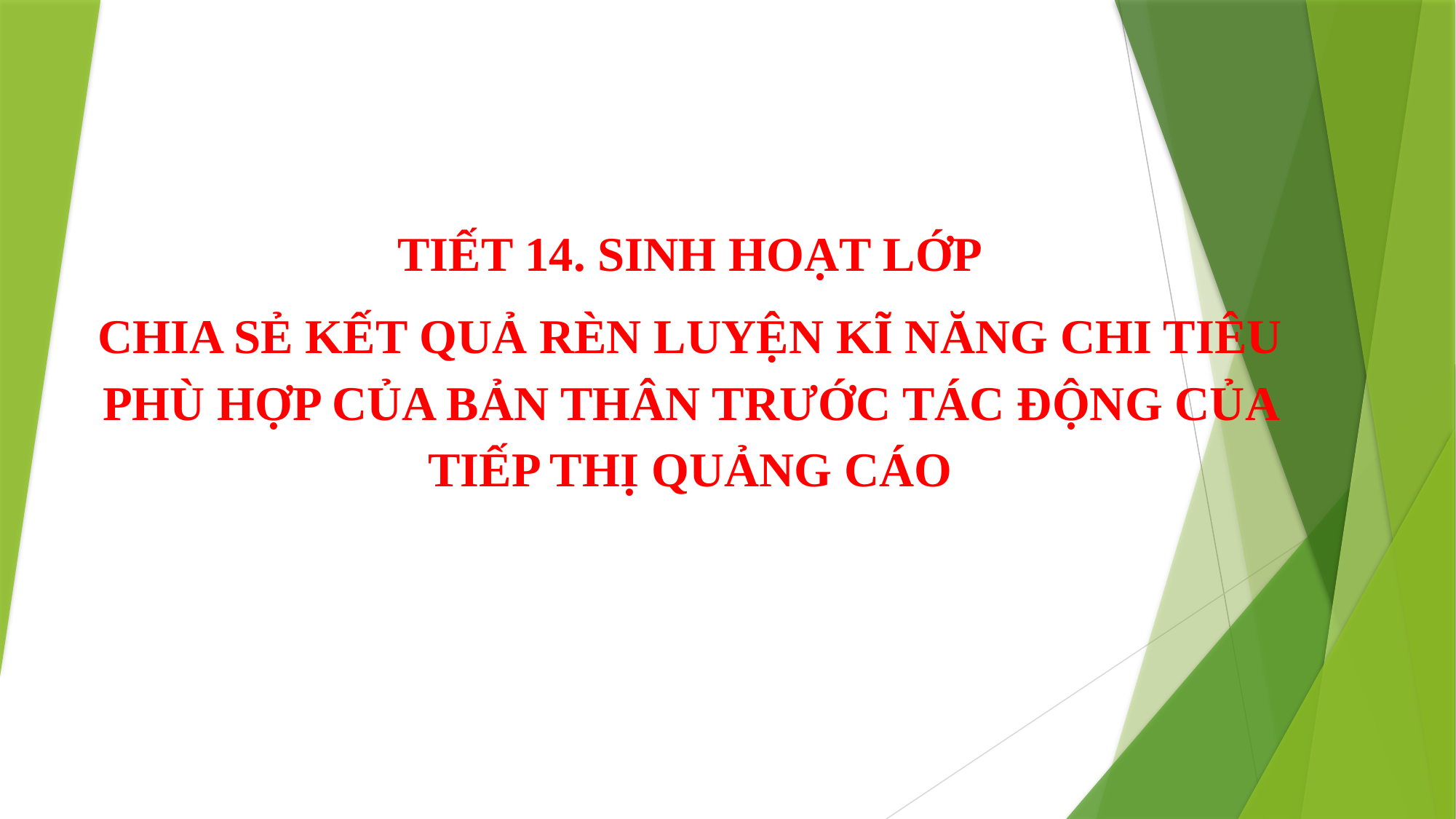

TIẾT 14. SINH HOẠT LỚP
CHIA SẺ KẾT QUẢ RÈN LUYỆN KĨ NĂNG CHI TIÊU PHÙ HỢP CỦA BẢN THÂN TRƯỚC TÁC ĐỘNG CỦA TIẾP THỊ QUẢNG CÁO